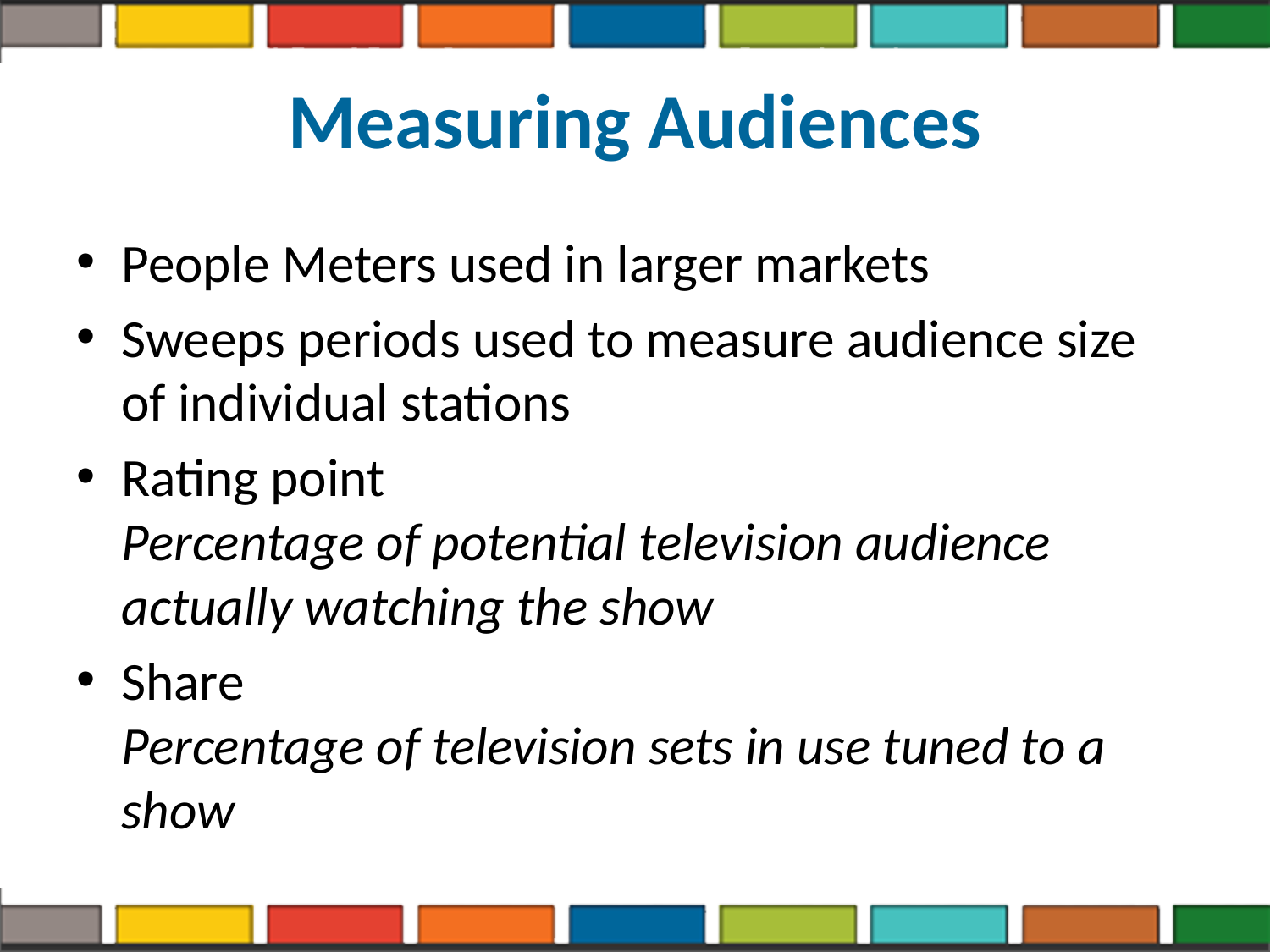

# Measuring Audiences
People Meters used in larger markets
Sweeps periods used to measure audience size of individual stations
Rating point
Percentage of potential television audience actually watching the show
Share
Percentage of television sets in use tuned to a show